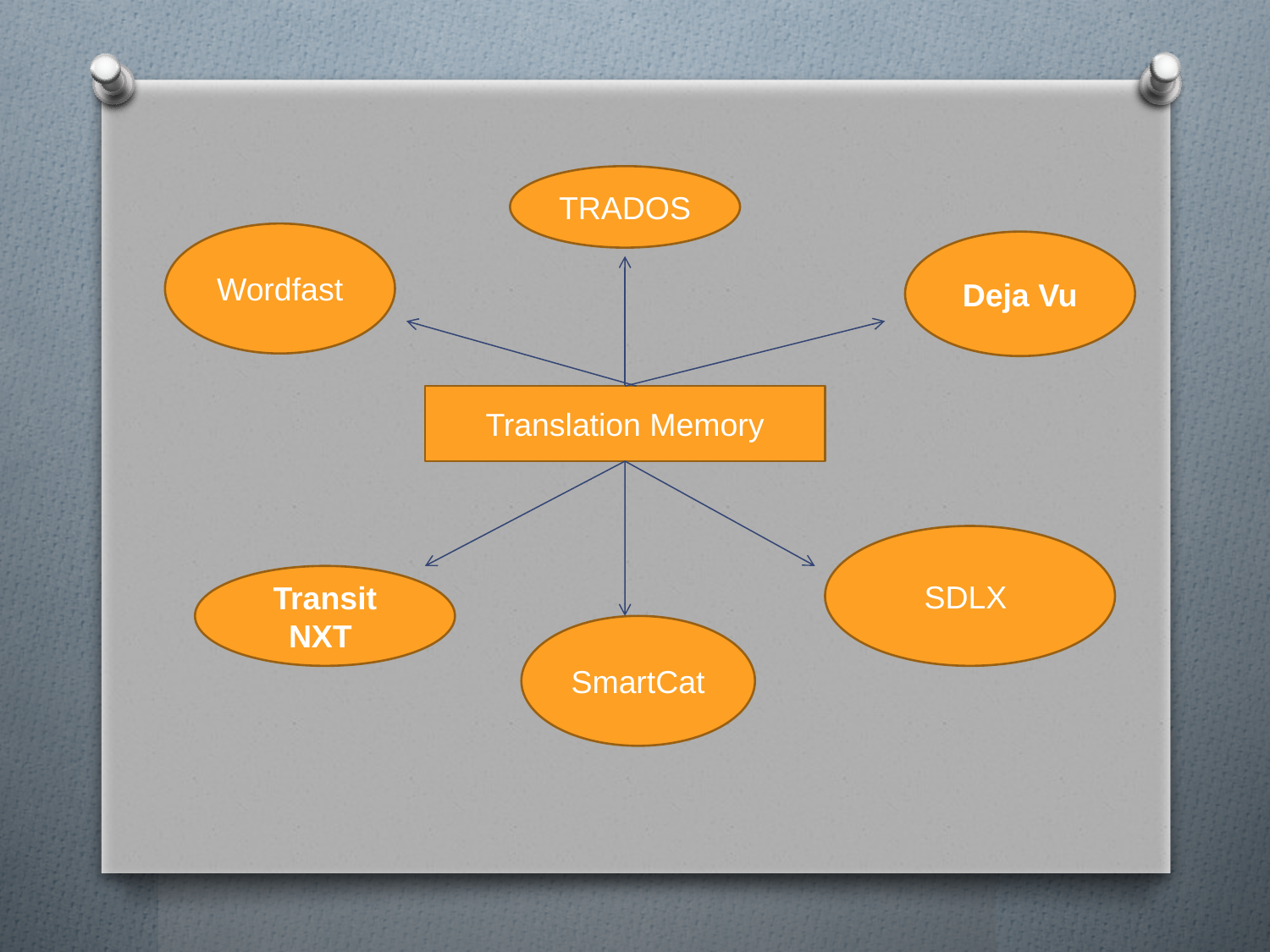

TRADOS
Wordfast
Deja Vu
Translation Memory
SDLX
Transit NXT
SmartCat